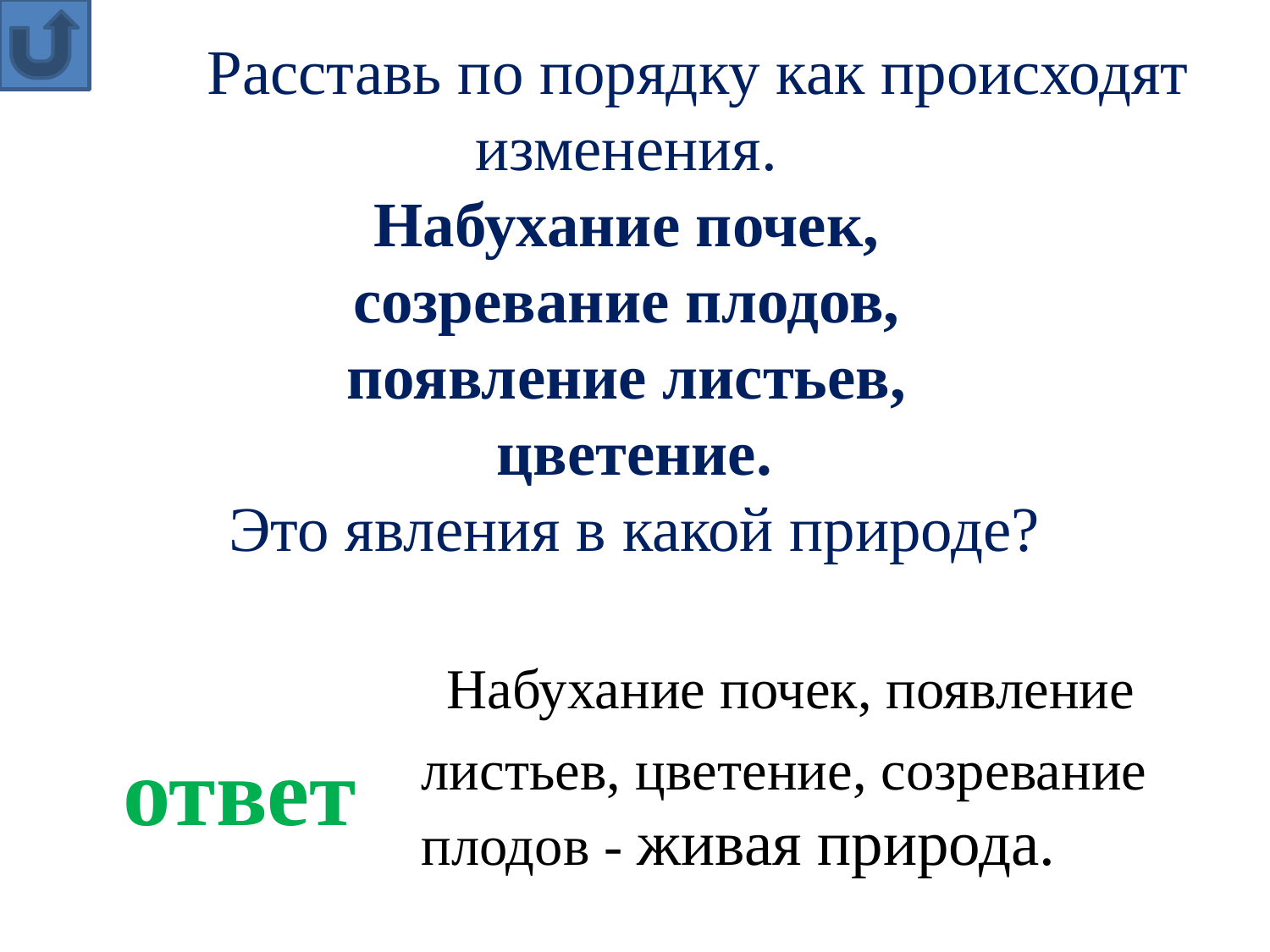

Расставь по порядку как происходят изменения.
Набухание почек,
созревание плодов,
появление листьев,
цветение.
Это явления в какой природе?

  Набухание почек, появление листьев, цветение, созревание плодов - живая природа.
ответ